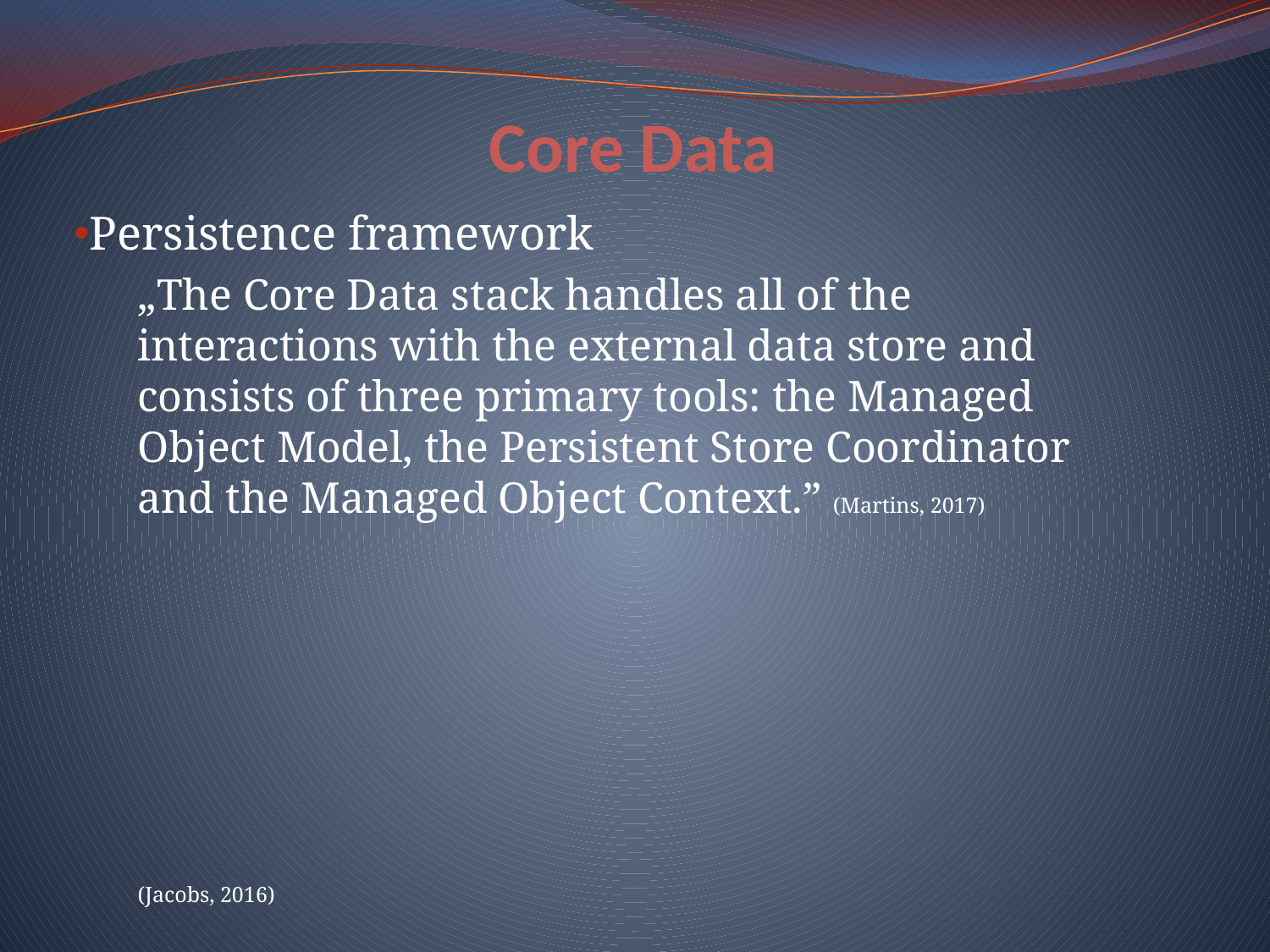

# Core Data
Persistence framework
„The Core Data stack handles all of the interactions with the external data store and consists of three primary tools: the Managed Object Model, the Persistent Store Coordinator and the Managed Object Context.” (Martins, 2017)

(Jacobs, 2016)